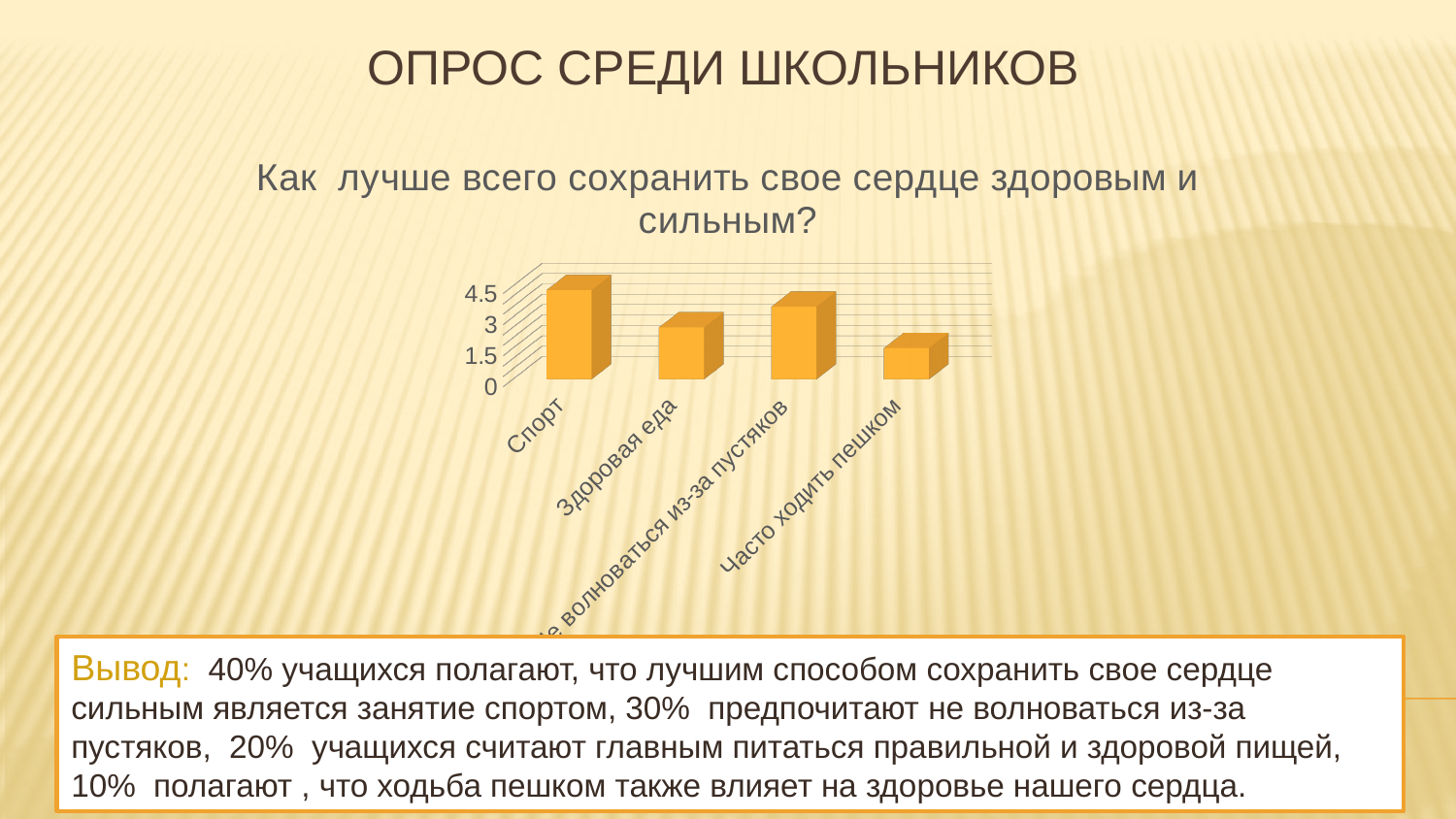

# Опрос среди школьников

[unsupported chart]

Вывод:  40% учащихся полагают, что лучшим способом сохранить свое сердце  сильным является занятие спортом, 30%  предпочитают не волноваться из-за  пустяков,  20%  учащихся считают главным питаться правильной и здоровой пищей, 10%  полагают , что ходьба пешком также влияет на здоровье нашего сердца.